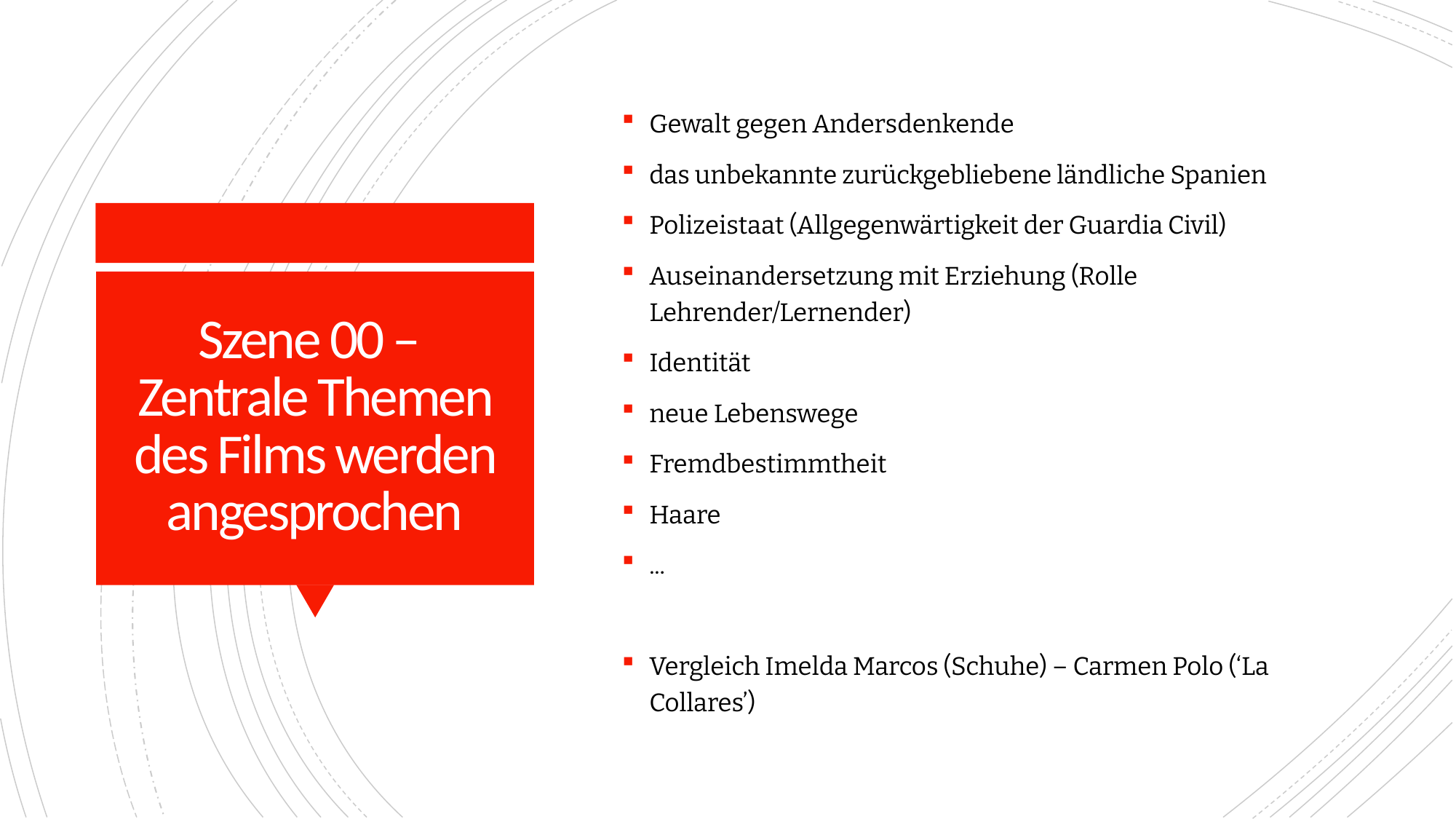

Gewalt gegen Andersdenkende
das unbekannte zurückgebliebene ländliche Spanien
Polizeistaat (Allgegenwärtigkeit der Guardia Civil)
Auseinandersetzung mit Erziehung (Rolle Lehrender/Lernender)
Identität
neue Lebenswege
Fremdbestimmtheit
Haare
...

Vergleich Imelda Marcos (Schuhe) – Carmen Polo (‘La Collares’)
# Szene 00 – Zentrale Themen des Films werden angesprochen